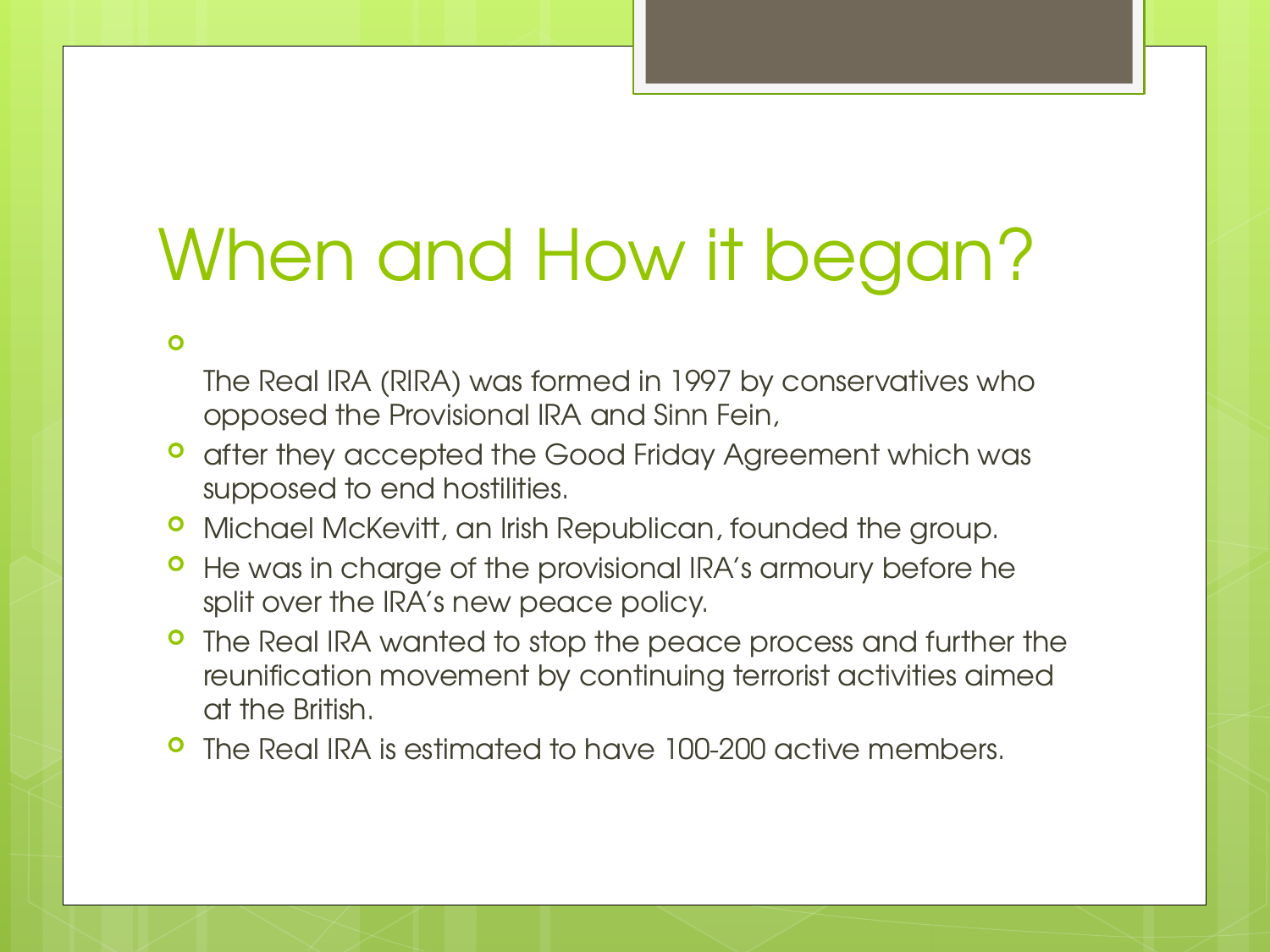

# When and How it began?
The Real IRA (RIRA) was formed in 1997 by conservatives who opposed the Provisional IRA and Sinn Fein,
after they accepted the Good Friday Agreement which was supposed to end hostilities.
Michael McKevitt, an Irish Republican, founded the group.
He was in charge of the provisional IRA’s armoury before he split over the IRA’s new peace policy.
The Real IRA wanted to stop the peace process and further the reunification movement by continuing terrorist activities aimed at the British.
The Real IRA is estimated to have 100-200 active members.